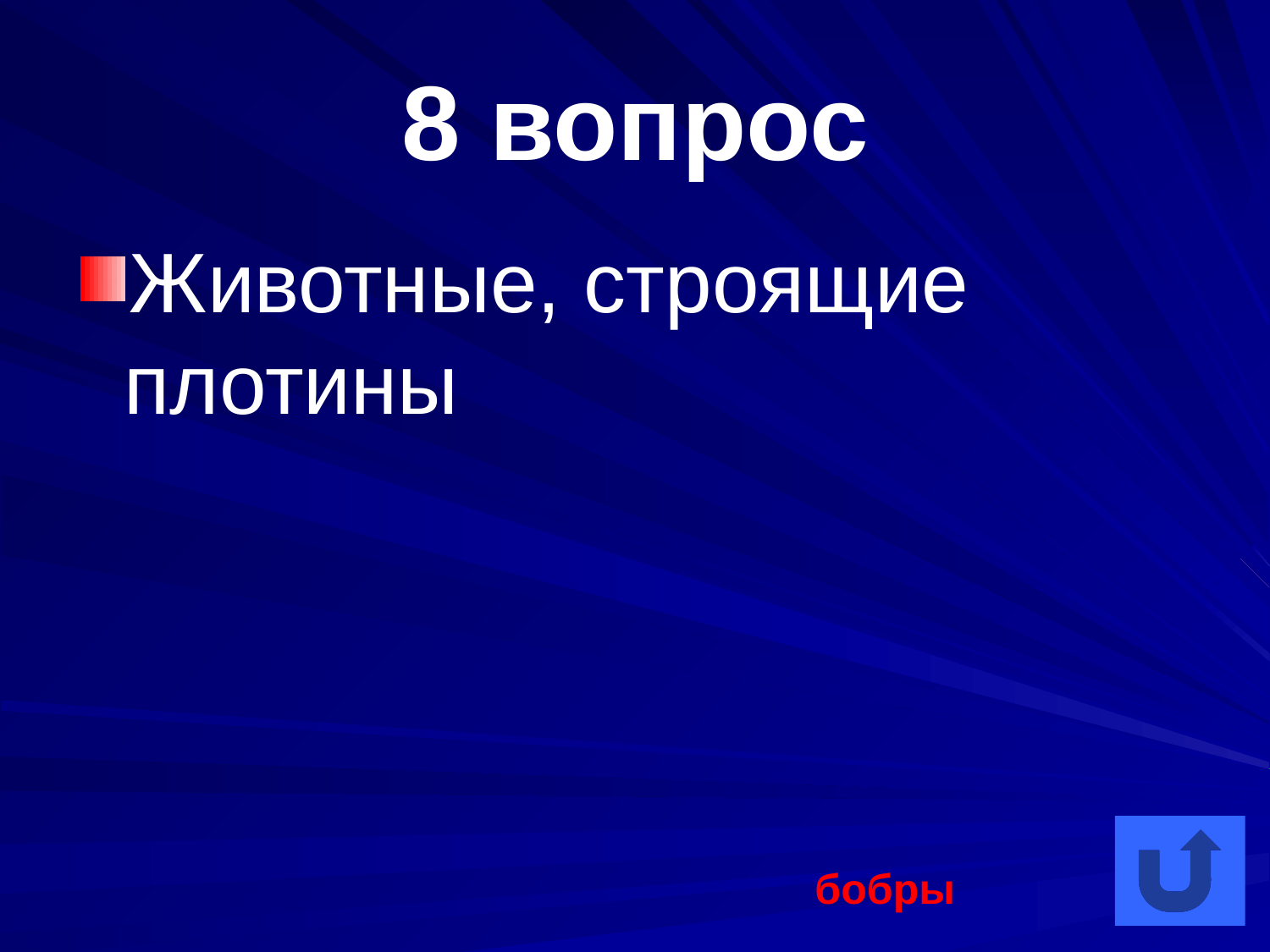

# 8 вопрос
Животные, строящие плотины

бобры